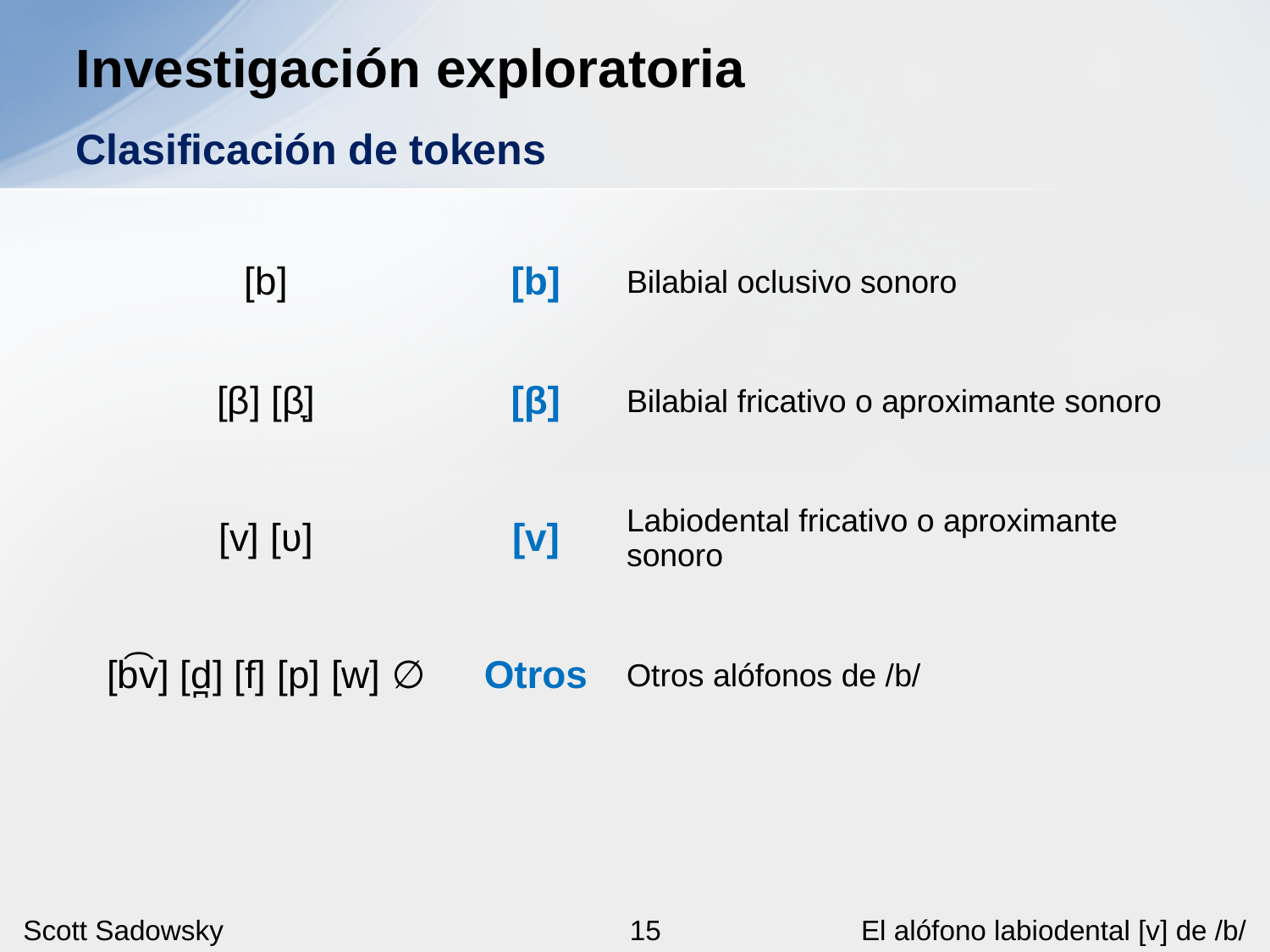

# Investigación exploratoria
Clasificación de tokens
| [b] | [b] | Bilabial oclusivo sonoro |
| --- | --- | --- |
| [β] [β̞] | [β] | Bilabial fricativo o aproximante sonoro |
| [v] [ʋ] | [v] | Labiodental fricativo o aproximante sonoro |
| [b͡v] [d̪] [f] [p] [w] ∅ | Otros | Otros alófonos de /b/ |
Scott Sadowsky
15
El alófono labiodental [v] de /b/